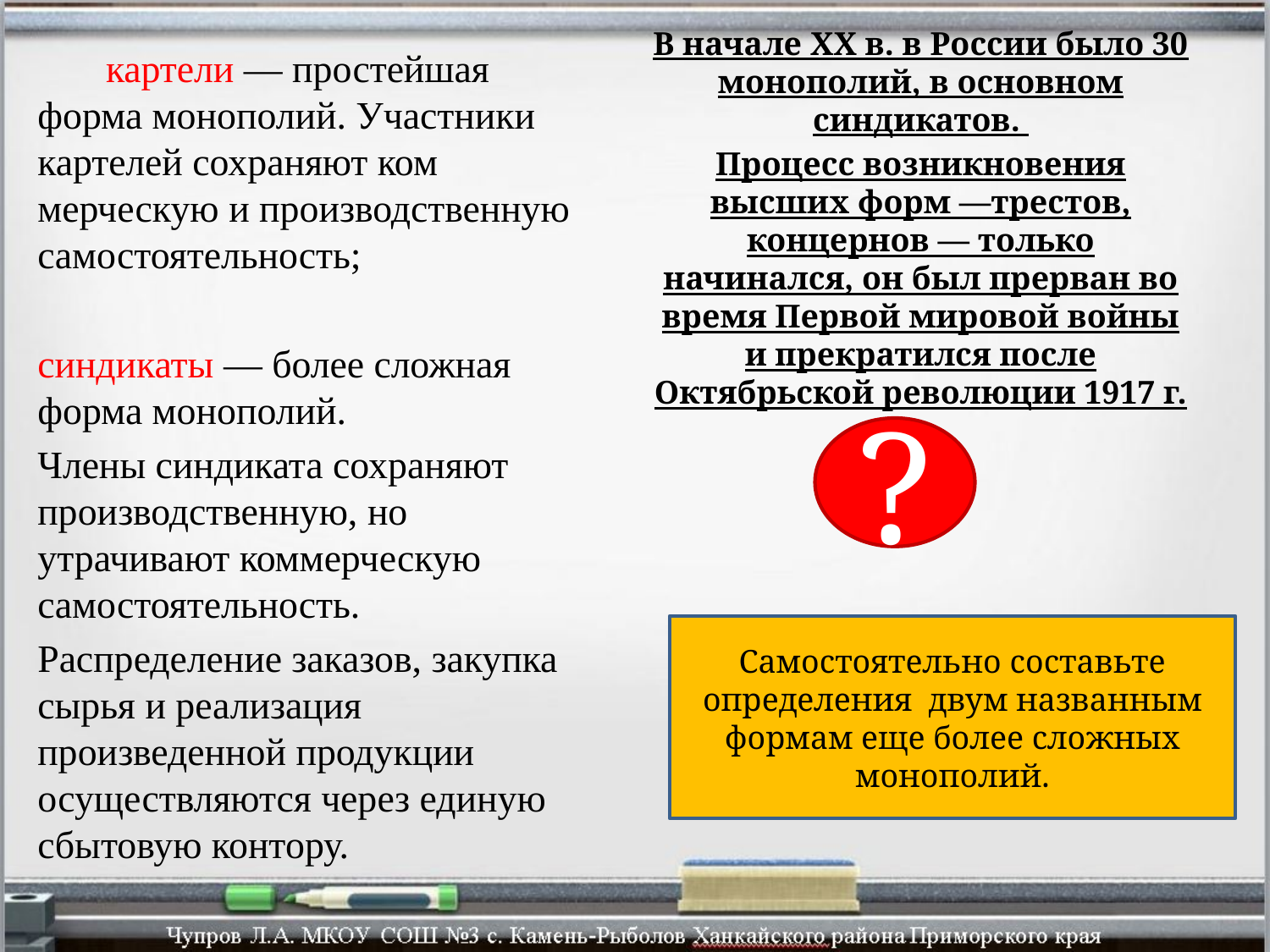

картели — простейшая форма монополий. Участники картелей сохраняют ком­мерческую и производственную самостоятельность;

синдикаты — более сложная форма монополий.
Члены синдиката сохраняют производственную, но утрачивают коммерческую самостоятельность.
Распределение заказов, закупка сырья и реализация произведенной продукции осуществляются через единую сбытовую контору.

В начале XX в. в России было 30 монополий, в основном синдикатов.
Процесс возникновения высших форм —трестов, концернов — только начинался, он был прерван во время Первой мировой войны и прекратился после Октябрьской революции 1917 г.
?
Самостоятельно составьте определения  двум названным формам еще более сложных монополий.